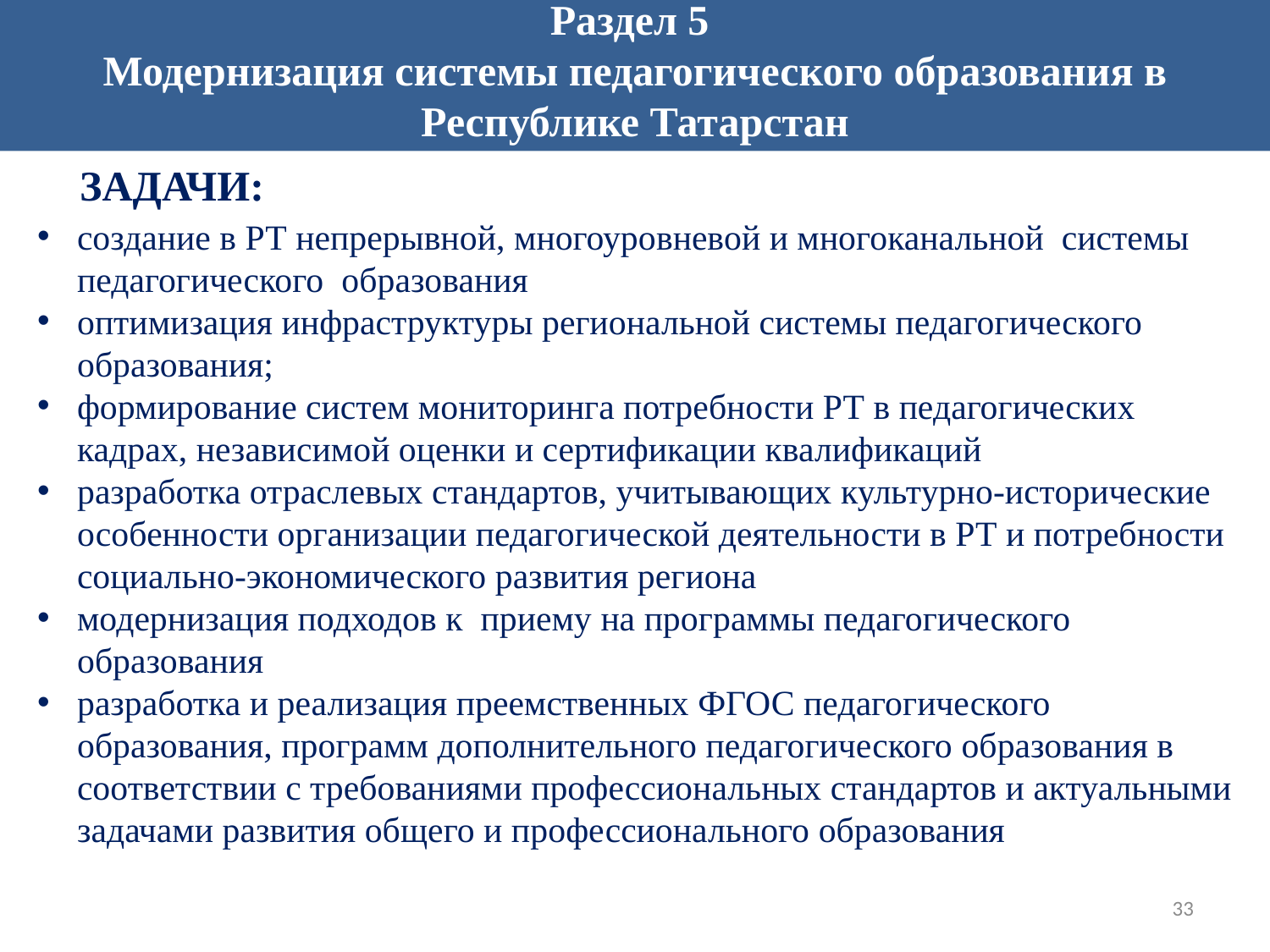

Раздел 5
Модернизация системы педагогического образования в Республике Татарстан

    ЗАДАЧИ:
создание в РТ непрерывной, многоуровневой и многоканальной  системы педагогического  образования
оптимизация инфраструктуры региональной системы педагогического образования;
формирование систем мониторинга потребности РТ в педагогических кадрах, независимой оценки и сертификации квалификаций
разработка отраслевых стандартов, учитывающих культурно-исторические особенности организации педагогической деятельности в РТ и потребности социально-экономического развития региона
модернизация подходов к  приему на программы педагогического образования
разработка и реализация преемственных ФГОС педагогического образования, программ дополнительного педагогического образования в соответствии с требованиями профессиональных стандартов и актуальными задачами развития общего и профессионального образования

33